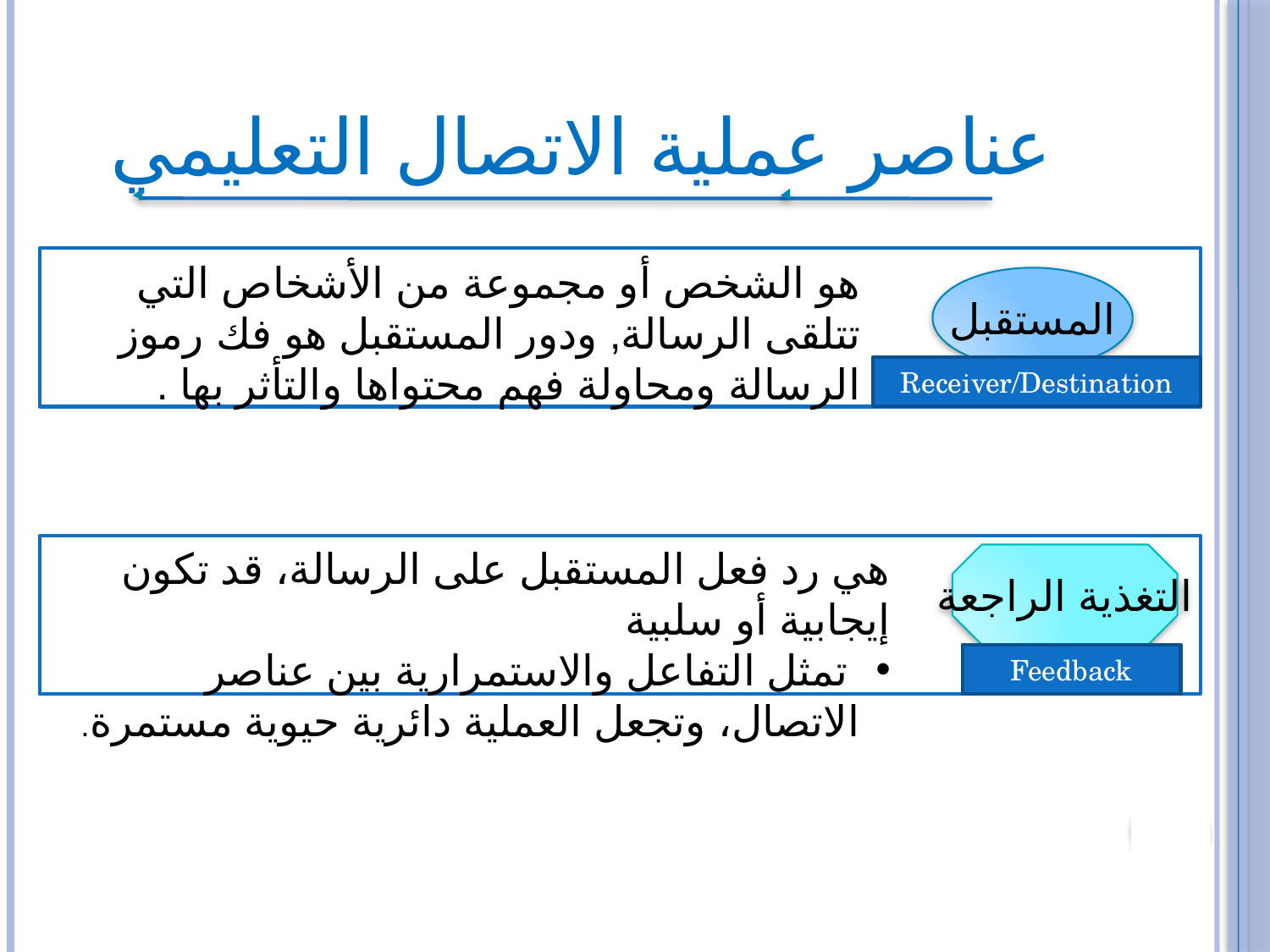

عناصر عملية الاتصال التعليمي

هو الشخص أو مجموعة من الأشخاص التي تتلقى الرسالة, ودور المستقبل هو فك رموز الرسالة ومحاولة فهم محتواها والتأثر بها .
المستقبل
Receiver/Destination

هي رد فعل المستقبل على الرسالة، قد تكون إيجابية أو سلبية
 تمثل التفاعل والاستمرارية بين عناصر الاتصال، وتجعل العملية دائرية حيوية مستمرة.
التغذية الراجعة
Feedback

7